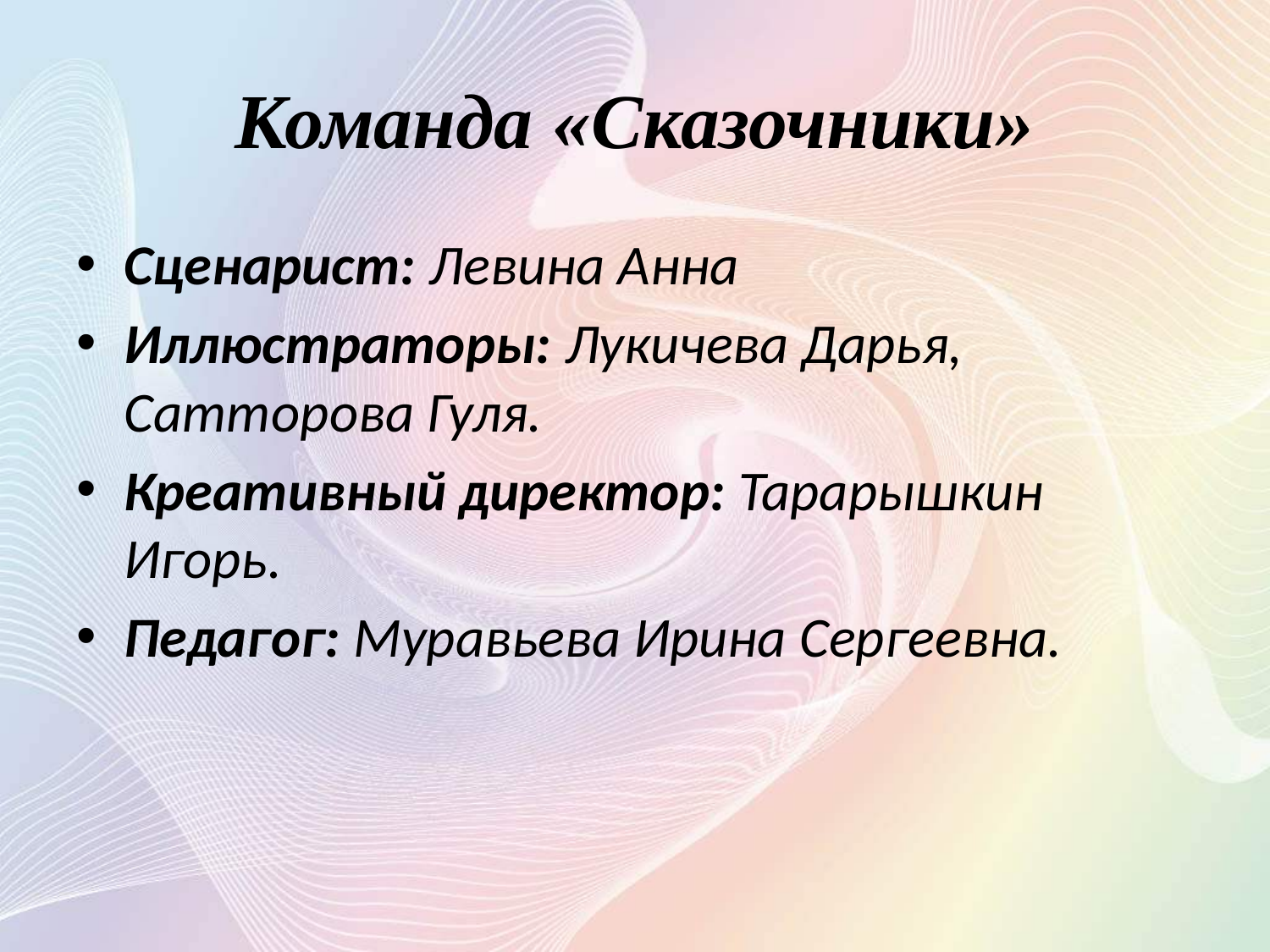

# Команда «Сказочники»
Сценарист: Левина Анна
Иллюстраторы: Лукичева Дарья, Сатторова Гуля.
Креативный директор: Тарарышкин Игорь.
Педагог: Муравьева Ирина Сергеевна.